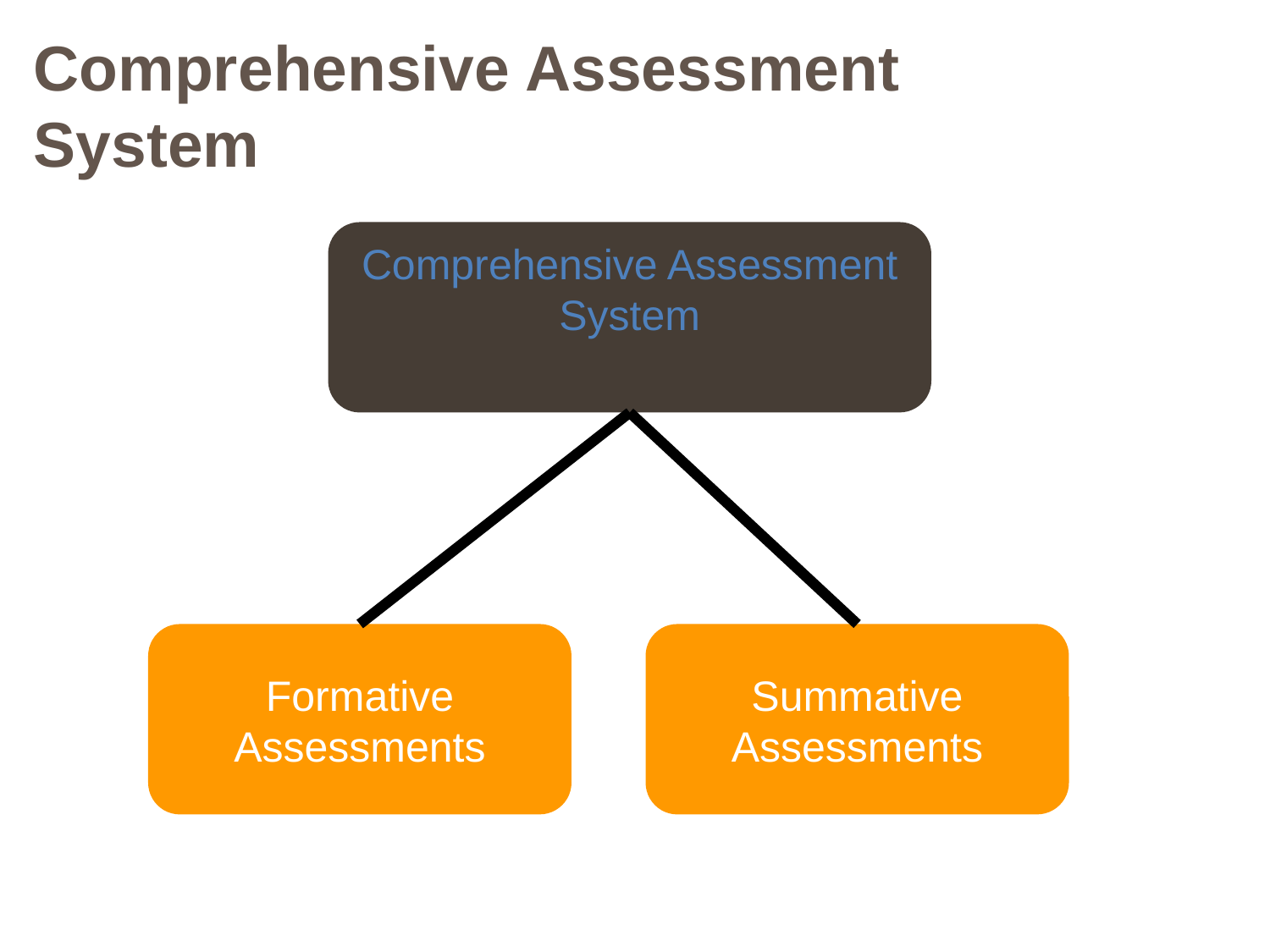

Comprehensive Assessment
System
Comprehensive Assessment System
Formative Assessments
Summative Assessments